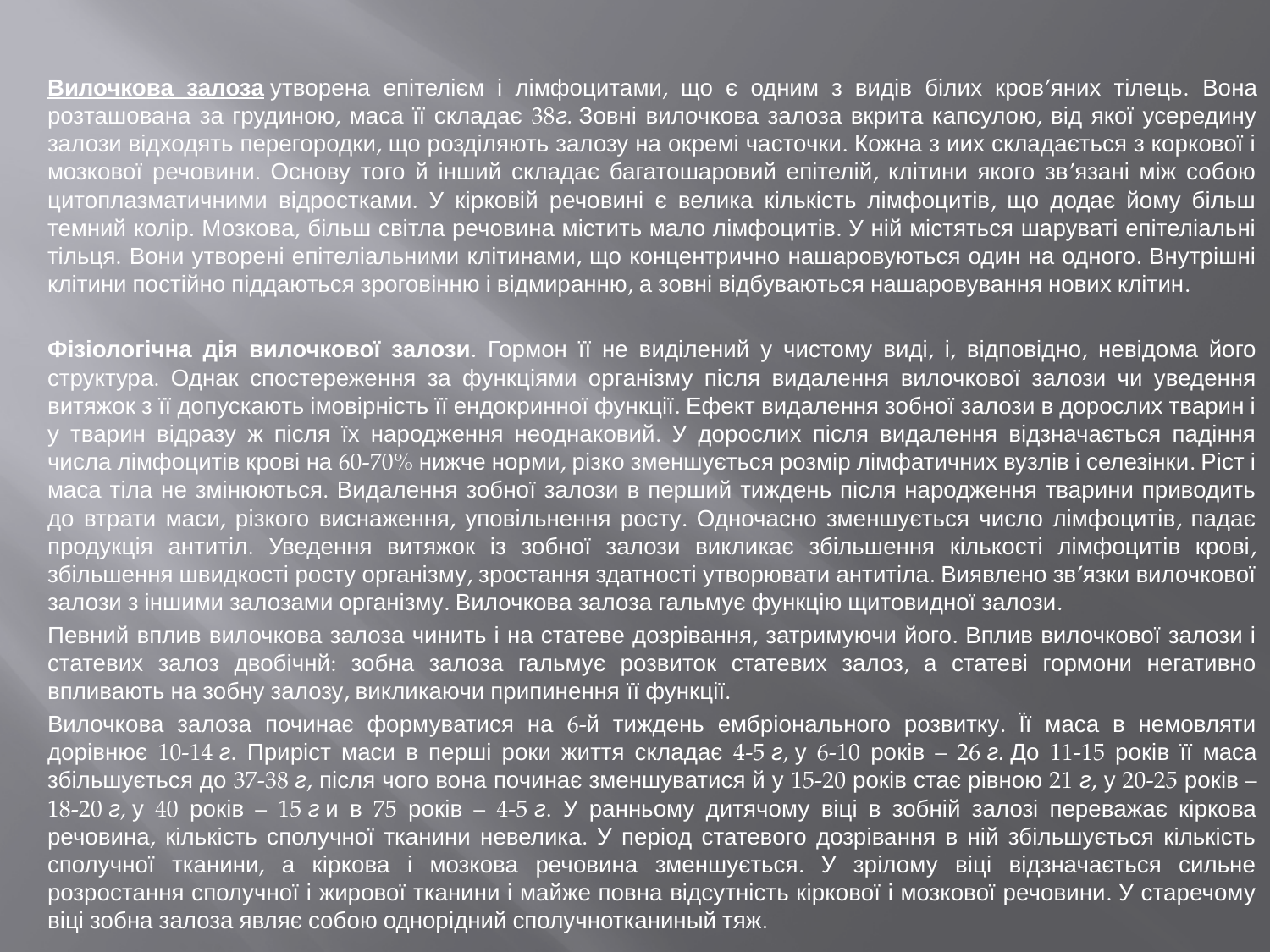

Вилочкова залоза утворена епітелієм і лімфоцитами, що є одним з видів білих кров’яних тілець. Вона розташована за грудиною, маса її складає 38г. Зовні вилочкова залоза вкрита капсулою, від якої усередину залози відходять перегородки, що розділяють залозу на окремі часточки. Кожна з иих складається з коркової і мозкової речовини. Основу того й інший складає багатошаровий епітелій, клітини якого зв’язані між собою цитоплазматичними відростками. У кірковій речовині є велика кількість лімфоцитів, що додає йому більш темний колір. Мозкова, більш світла речовина містить мало лімфоцитів. У ній містяться шаруваті епітеліальні тільця. Вони утворені епітеліальними клітинами, що концентрично нашаровуються один на одного. Внутрішні клітини постійно піддаються зроговінню і відмиранню, а зовні відбуваються нашаровування нових клітин.

Фізіологічна дія вилочкової залози. Гормон її не виділений у чистому виді, і, відповідно, невідома його структура. Однак спостереження за функціями організму після видалення вилочкової залози чи уведення витяжок з її допускають імовірність її ендокринної функції. Ефект видалення зобної залози в дорослих тварин і у тварин відразу ж після їх народження неоднаковий. У дорослих після видалення відзначається падіння числа лімфоцитів крові на 60-70% нижче норми, різко зменшується розмір лімфатичних вузлів і селезінки. Ріст і маса тіла не змінюються. Видалення зобної залози в перший тиждень після народження тварини приводить до втрати маси, різкого виснаження, уповільнення росту. Одночасно зменшується число лімфоцитів, падає продукція антитіл. Уведення витяжок із зобної залози викликає збільшення кількості лімфоцитів крові, збільшення швидкості росту організму, зростання здатності утворювати антитіла. Виявлено зв’язки вилочкової залози з іншими залозами організму. Вилочкова залоза гальмує функцію щитовидної залози.
Певний вплив вилочкова залоза чинить і на статеве дозрівання, затримуючи його. Вплив вилочкової залози і статевих залоз двобічнй: зобна залоза гальмує розвиток статевих залоз, а статеві гормони негативно впливають на зобну залозу, викликаючи припинення її функції.
Вилочкова залоза починає формуватися на 6-й тиждень ембріонального розвитку. Її маса в немовляти дорівнює 10-14 г. Приріст маси в перші роки життя складає 4-5 г, у 6-10 років – 26 г. До 11-15 років її маса збільшується до 37-38 г, після чого вона починає зменшуватися й у 15-20 років стає рівною 21 г, у 20-25 років – 18-20 г, у 40 років – 15 г и в 75 років – 4-5 г. У ранньому дитячому віці в зобній залозі переважає кіркова речовина, кількість сполучної тканини невелика. У період статевого дозрівання в ній збільшується кількість сполучної тканини, а кіркова і мозкова речовина зменшується. У зрілому віці відзначається сильне розростання сполучної і жирової тканини і майже повна відсутність кіркової і мозкової речовини. У старечому віці зобна залоза являє собою однорідний сполучнотканиный тяж.